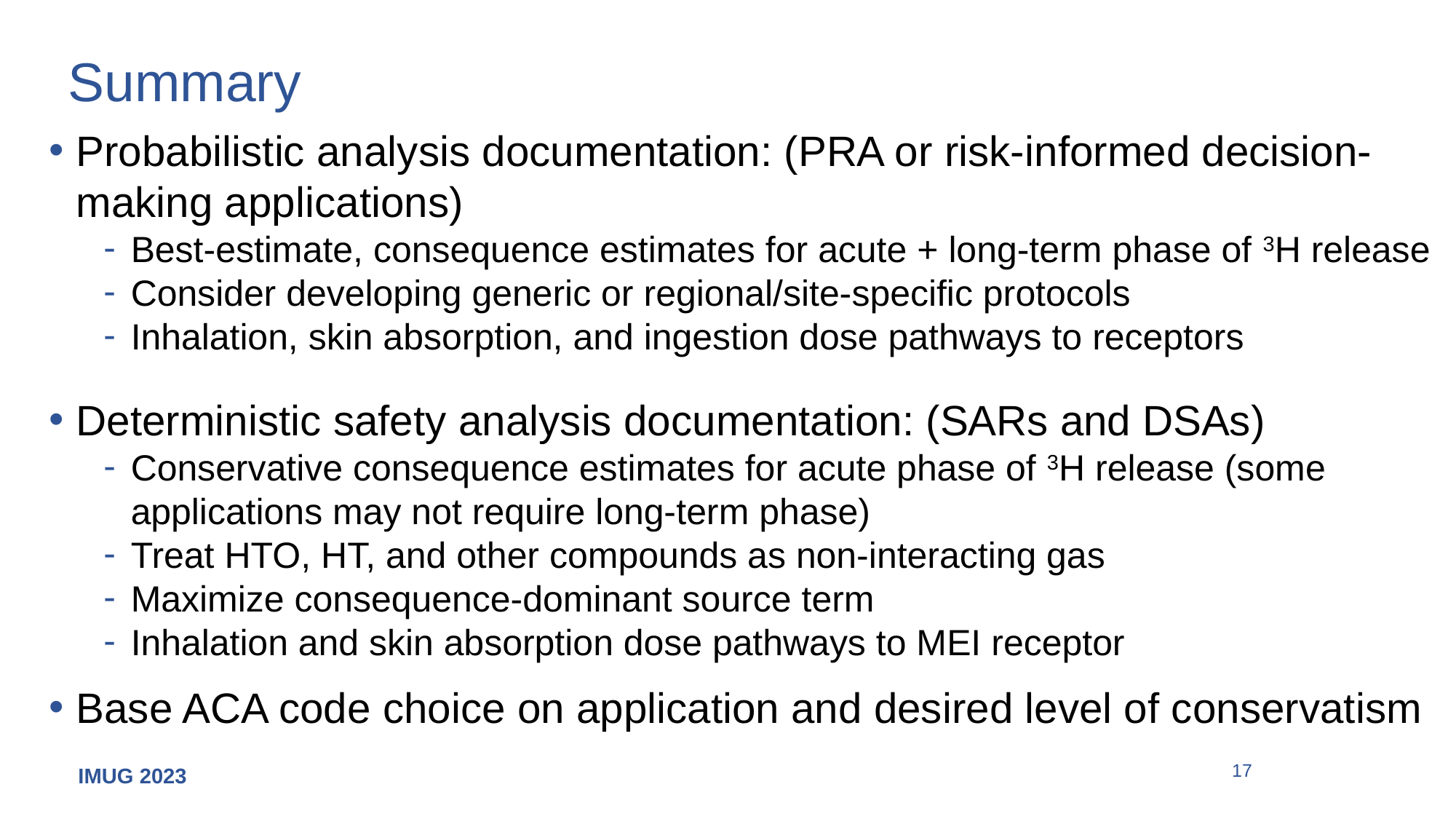

# Summary
Probabilistic analysis documentation: (PRA or risk-informed decision-making applications)
Best-estimate, consequence estimates for acute + long-term phase of 3H release
Consider developing generic or regional/site-specific protocols
Inhalation, skin absorption, and ingestion dose pathways to receptors

Deterministic safety analysis documentation: (SARs and DSAs)
Conservative consequence estimates for acute phase of 3H release (some applications may not require long-term phase)
Treat HTO, HT, and other compounds as non-interacting gas
Maximize consequence-dominant source term
Inhalation and skin absorption dose pathways to MEI receptor

Base ACA code choice on application and desired level of conservatism

17
IMUG 2023